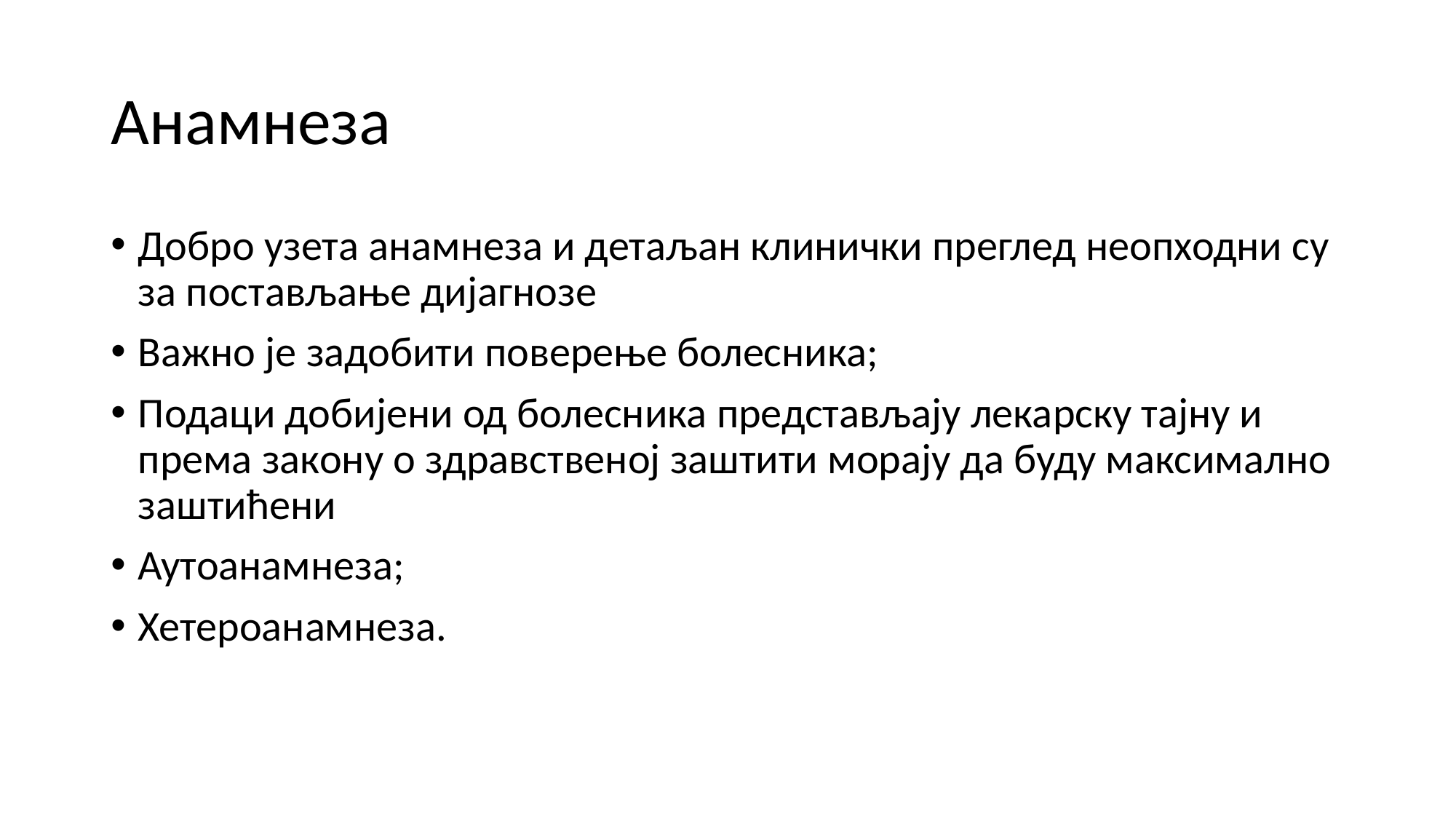

# Анамнеза
Добро узета анамнеза и детаљан клинички преглед неопходни су за постављање дијагнозе
Важно је задобити поверење болесника;
Подаци добијени од болесника представљају лекарску тајну и према закону о здравственој заштити морају да буду максимално заштићени
Аутоанамнеза;
Хетероанамнеза.